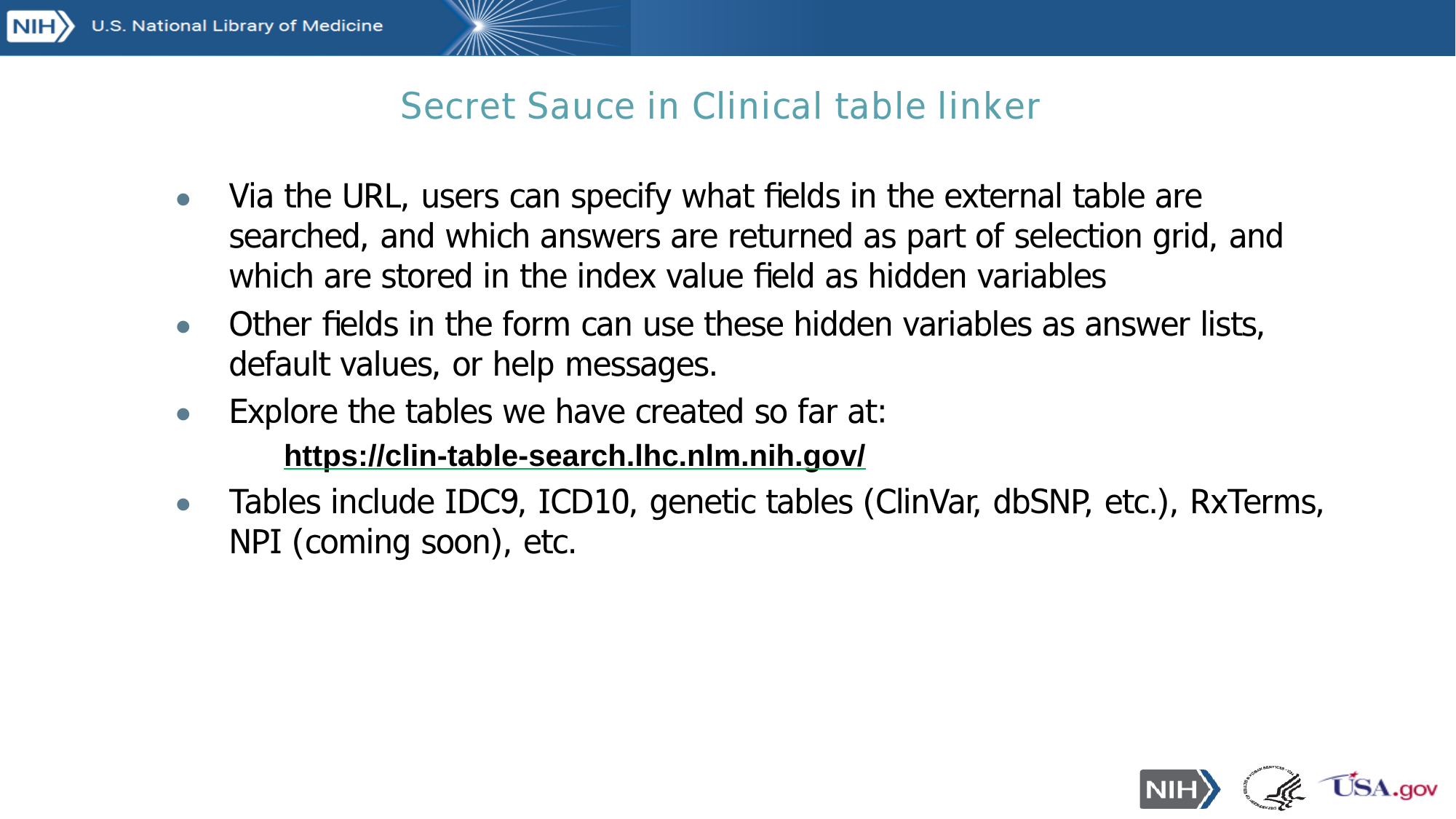

# Secret Sauce in Clinical table linker
Via the URL, users can specify what fields in the external table are searched, and which answers are returned as part of selection grid, and which are stored in the index value field as hidden variables
Other fields in the form can use these hidden variables as answer lists, default values, or help messages.
Explore the tables we have created so far at:
https://clin-table-search.lhc.nlm.nih.gov/
Tables include IDC9, ICD10, genetic tables (ClinVar, dbSNP, etc.), RxTerms, NPI (coming soon), etc.